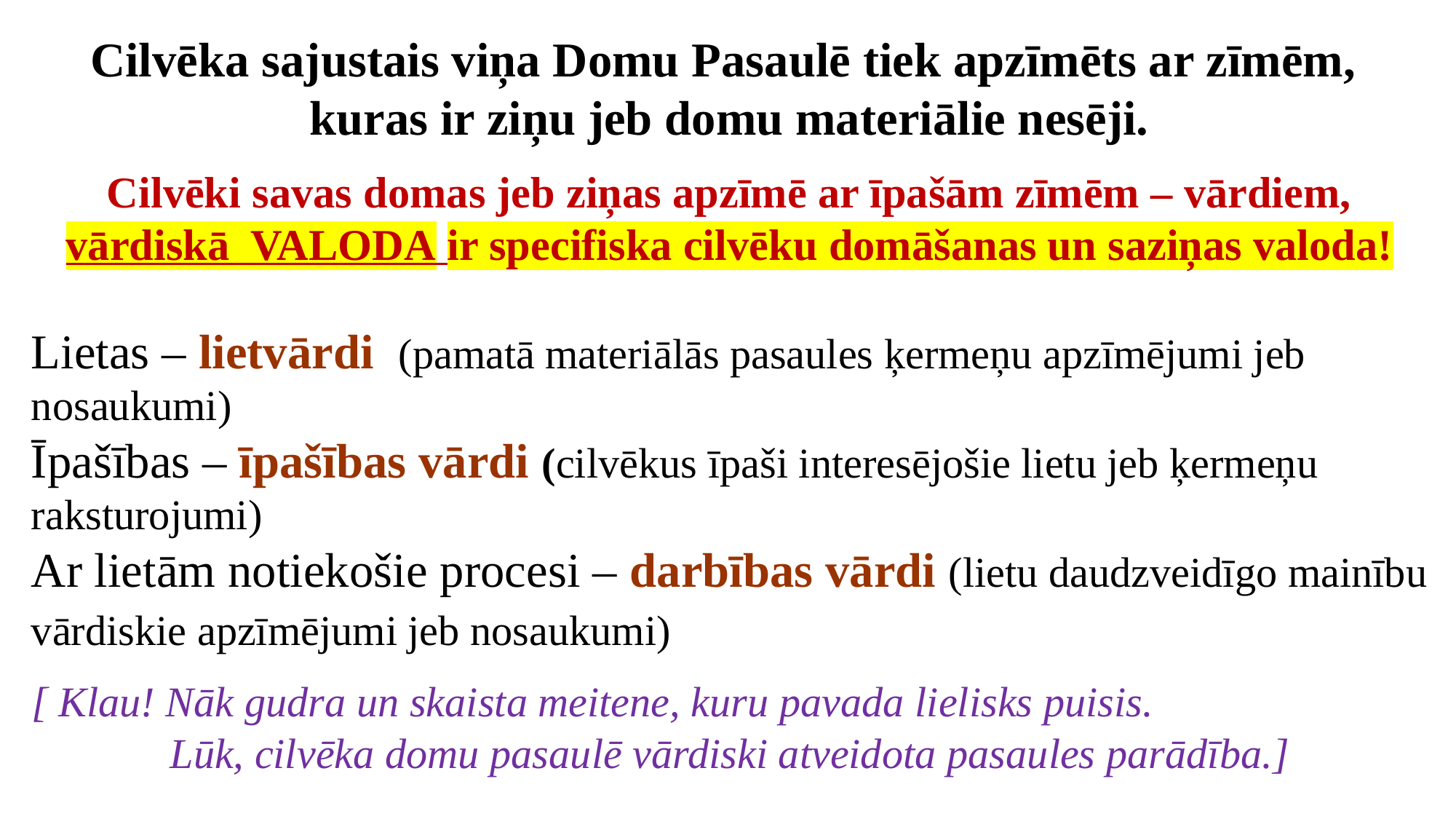

Cilvēka sajustais viņa Domu Pasaulē tiek apzīmēts ar zīmēm,
kuras ir ziņu jeb domu materiālie nesēji.

Cilvēki savas domas jeb ziņas apzīmē ar īpašām zīmēm – vārdiem,
vārdiskā  VALODA ir specifiska cilvēku domāšanas un saziņas valoda!

Lietas – lietvārdi  (pamatā materiālās pasaules ķermeņu apzīmējumi jeb nosaukumi)
Īpašības – īpašības vārdi (cilvēkus īpaši interesējošie lietu jeb ķermeņu raksturojumi)
Ar lietām notiekošie procesi – darbības vārdi (lietu daudzveidīgo mainību vārdiskie apzīmējumi jeb nosaukumi)

[ Klau! Nāk gudra un skaista meitene, kuru pavada lielisks puisis.                            Lūk, cilvēka domu pasaulē vārdiski atveidota pasaules parādība.]